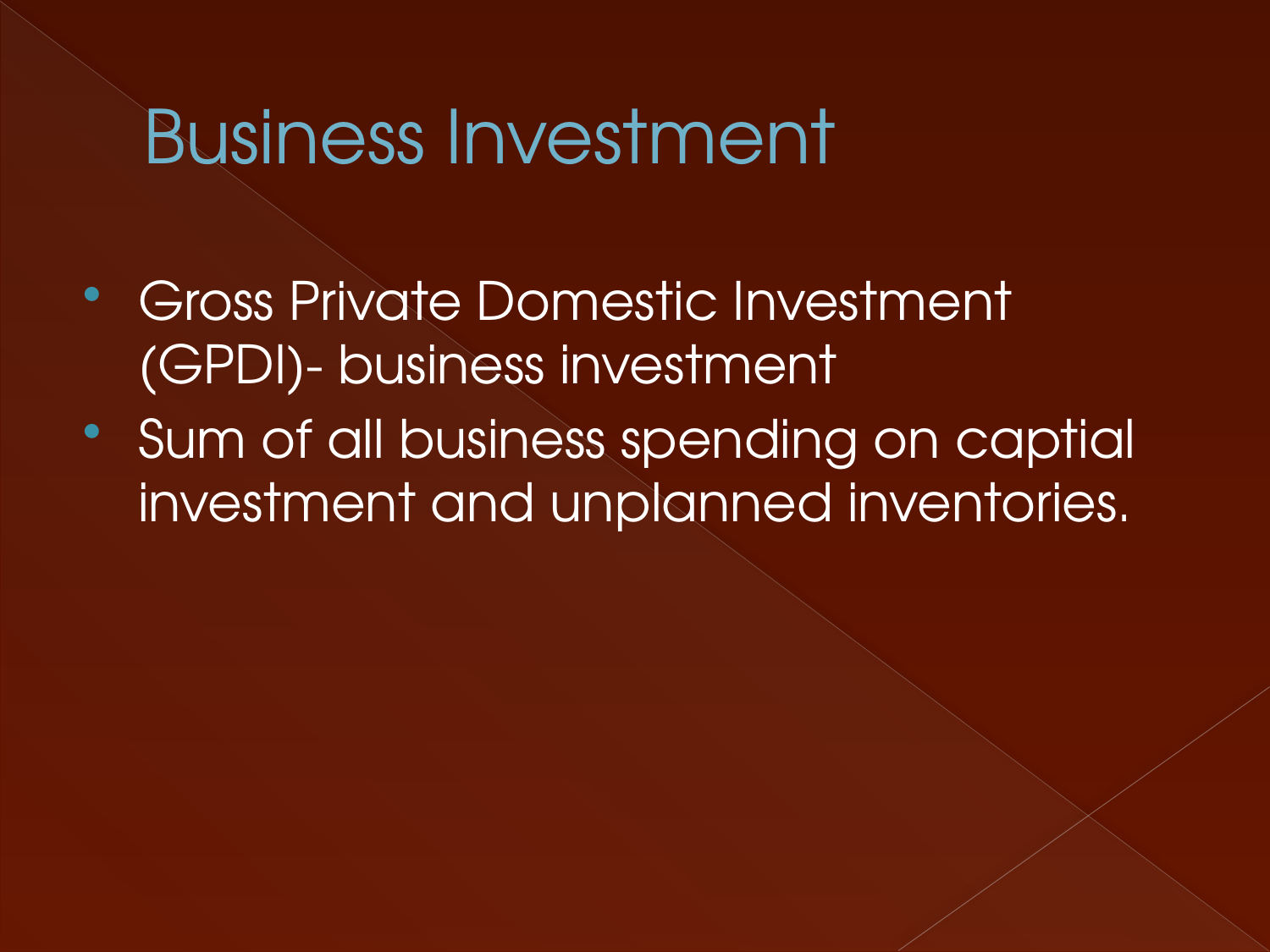

# Business Investment
Gross Private Domestic Investment (GPDI)- business investment
Sum of all business spending on captial investment and unplanned inventories.